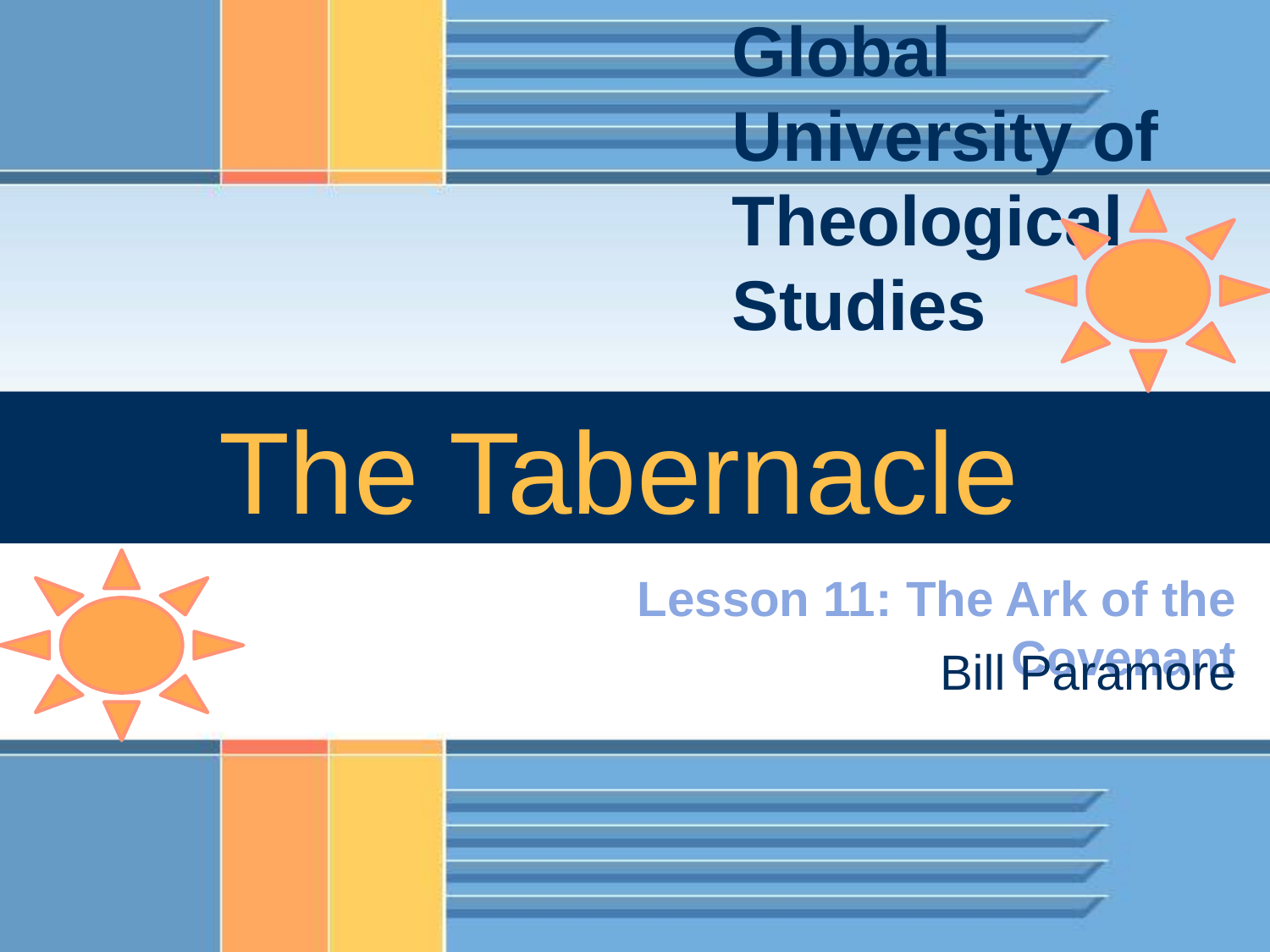

Global University of Theological Studies

The Tabernacle

Lesson 11: The Ark of the Covenant
Bill Paramore